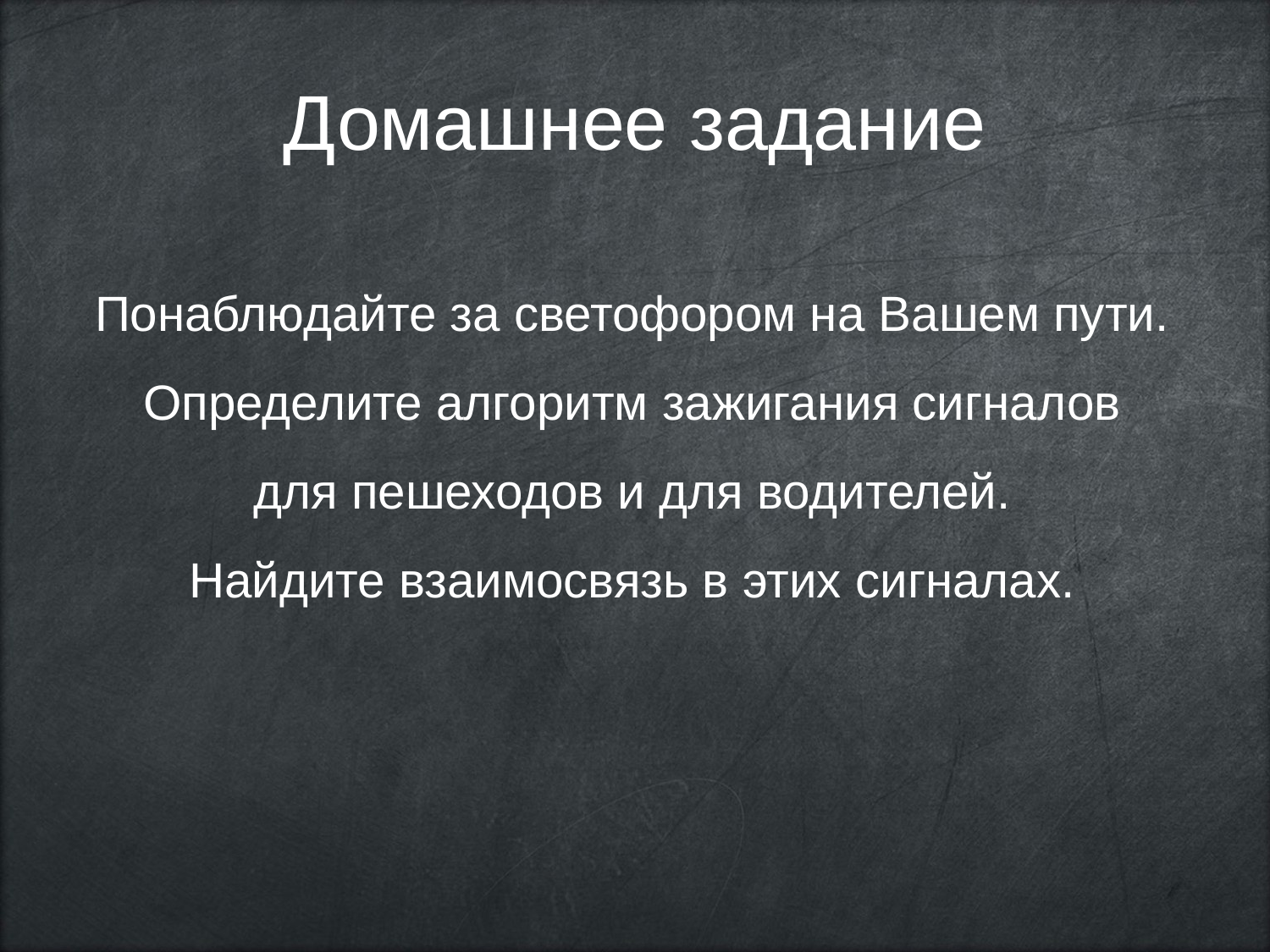

Домашнее задание
Понаблюдайте за светофором на Вашем пути.
Определите алгоритм зажигания сигналов
для пешеходов и для водителей.
Найдите взаимосвязь в этих сигналах.